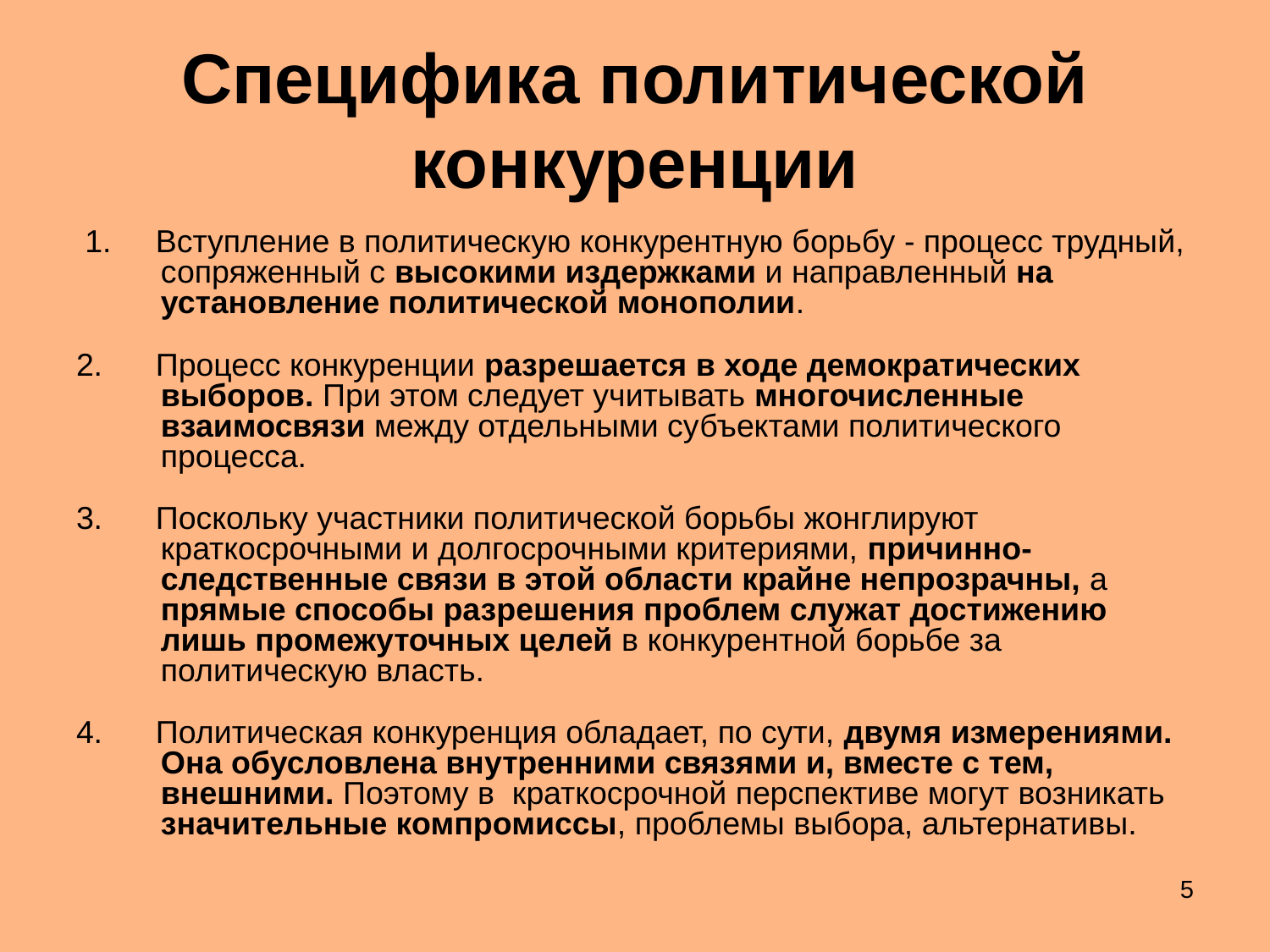

# Специфика политической конкуренции
 1.     Вступление в политическую конкурентную борьбу - процесс трудный, сопряженный с высокими издержками и направленный на установление политической монополии.
2.      Процесс конкуренции разрешается в ходе демократических выборов. При этом следует учитывать многочисленные взаимосвязи между отдельными субъектами политического процесса.
3.      Поскольку участники политической борьбы жонглируют краткосрочными и долгосрочными критериями, причинно-следственные связи в этой области крайне непрозрачны, а прямые способы разрешения проблем служат достижению лишь промежуточных целей в конкурентной борьбе за политическую власть.
4.      Политическая конкуренция обладает, по сути, двумя измерениями.  Она обусловлена внутренними связями и, вместе с тем,  внешними. Поэтому в  краткосрочной перспективе могут возникать значительные компромиссы, проблемы выбора, альтернативы.

5